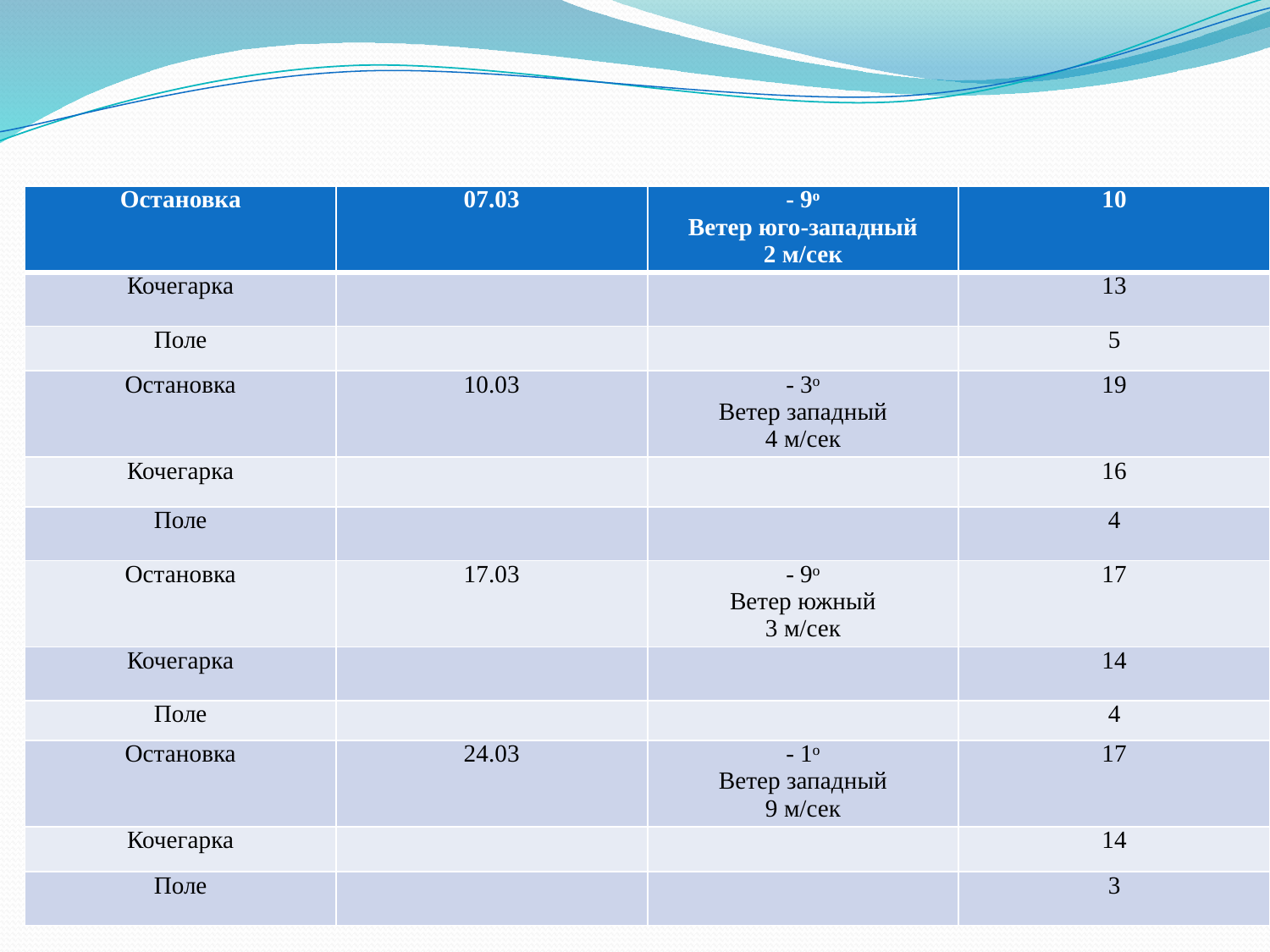

#
| Остановка | 07.03 | - 9ᵒ Ветер юго-западный 2 м/сек | 10 |
| --- | --- | --- | --- |
| Кочегарка |  |  | 13 |
| Поле |  |  | 5 |
| Остановка | 10.03 | - 3ᵒ Ветер западный 4 м/сек | 19 |
| Кочегарка |  |  | 16 |
| Поле |  |  | 4 |
| Остановка | 17.03 | - 9ᵒ Ветер южный 3 м/сек | 17 |
| Кочегарка |  |  | 14 |
| Поле |  |  | 4 |
| Остановка | 24.03 | - 1ᵒ Ветер западный 9 м/сек | 17 |
| Кочегарка |  |  | 14 |
| Поле |  |  | 3 |